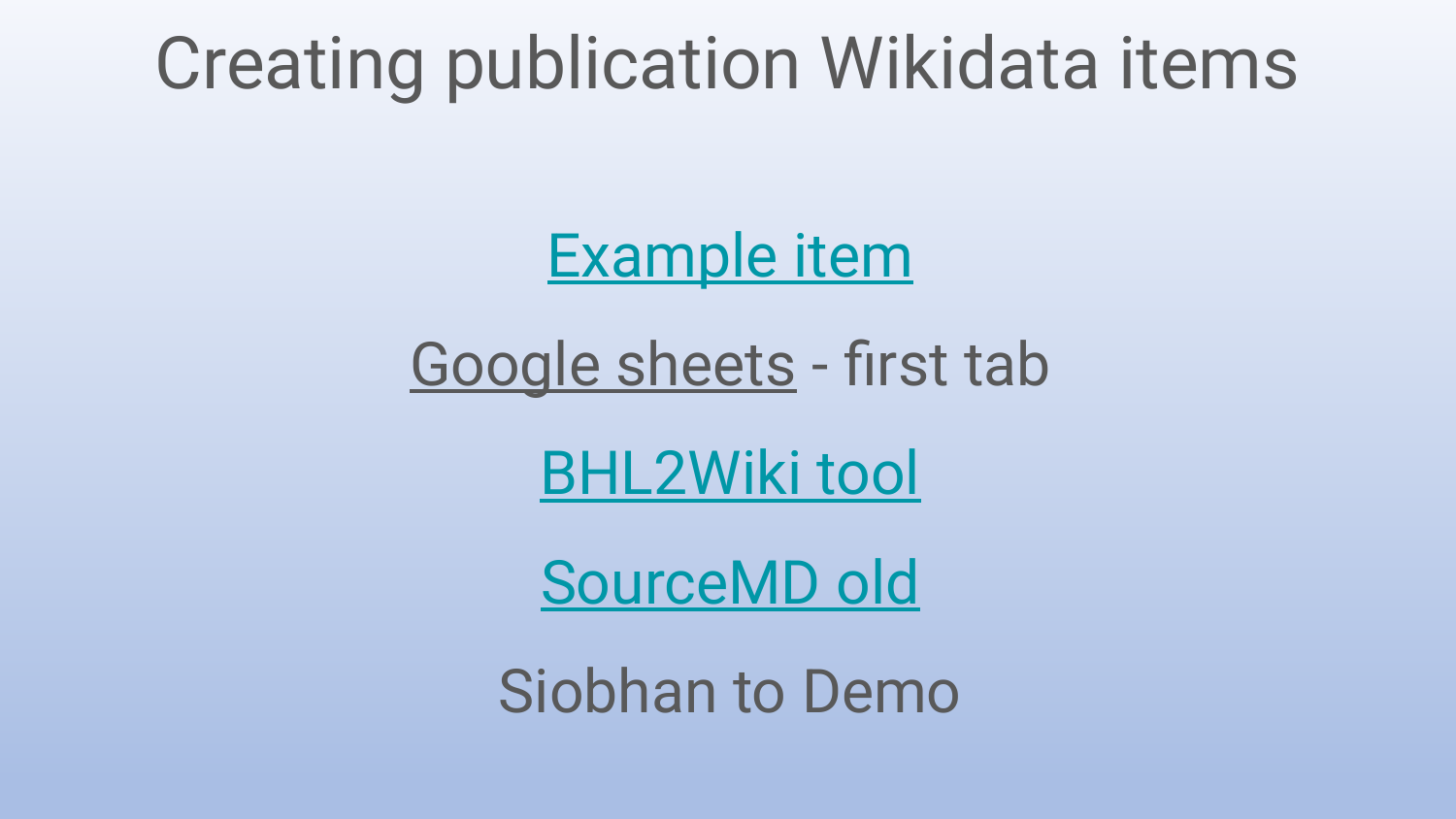

Creating publication Wikidata items
Example item
Google sheets - first tab
BHL2Wiki tool
SourceMD old
Siobhan to Demo